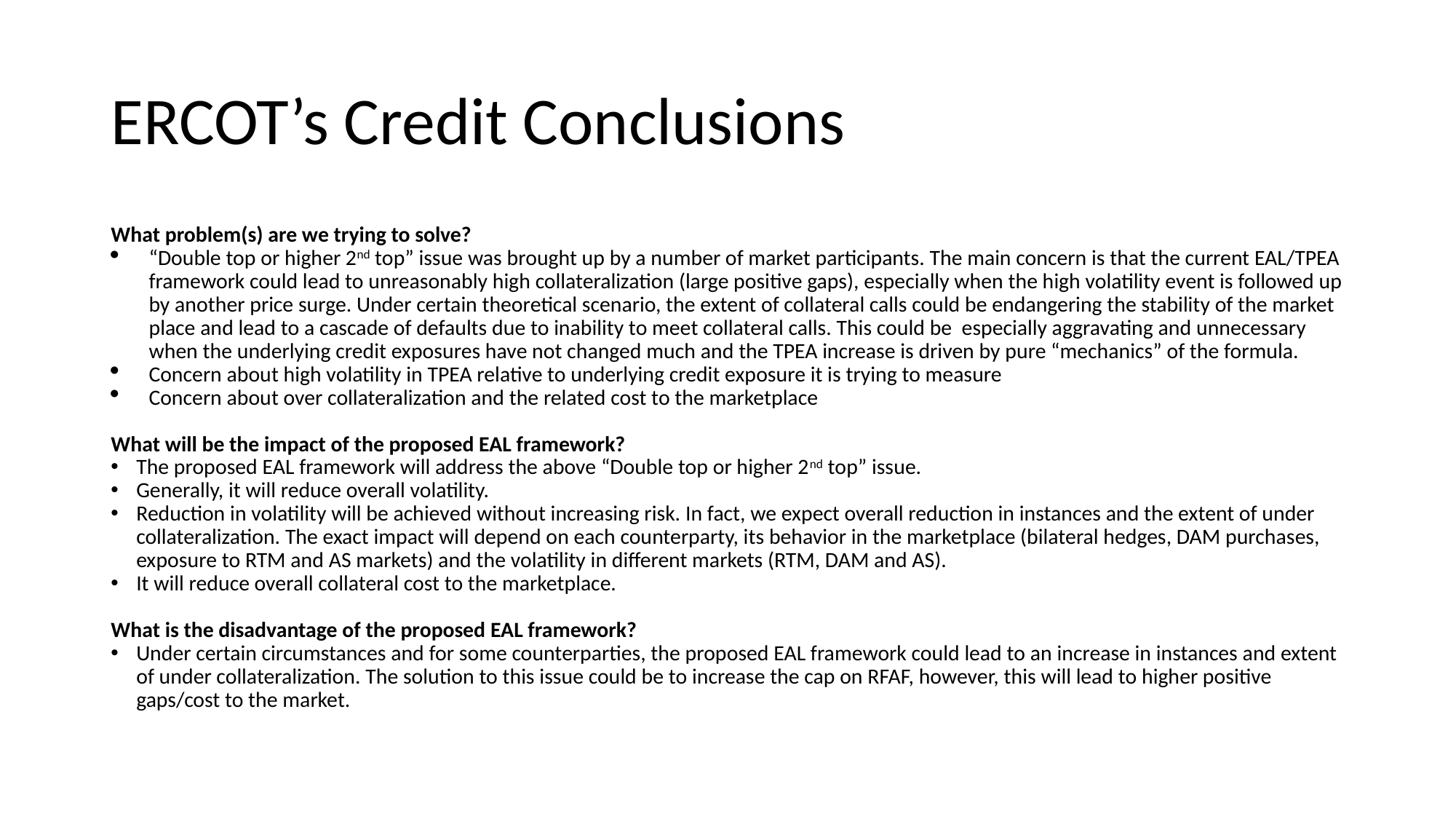

# ERCOT’s Credit Conclusions
What problem(s) are we trying to solve?
“Double top or higher 2nd top” issue was brought up by a number of market participants. The main concern is that the current EAL/TPEA framework could lead to unreasonably high collateralization (large positive gaps), especially when the high volatility event is followed up by another price surge. Under certain theoretical scenario, the extent of collateral calls could be endangering the stability of the market place and lead to a cascade of defaults due to inability to meet collateral calls. This could be  especially aggravating and unnecessary when the underlying credit exposures have not changed much and the TPEA increase is driven by pure “mechanics” of the formula.
Concern about high volatility in TPEA relative to underlying credit exposure it is trying to measure
Concern about over collateralization and the related cost to the marketplace

What will be the impact of the proposed EAL framework?
The proposed EAL framework will address the above “Double top or higher 2nd top” issue.
Generally, it will reduce overall volatility.
Reduction in volatility will be achieved without increasing risk. In fact, we expect overall reduction in instances and the extent of under collateralization. The exact impact will depend on each counterparty, its behavior in the marketplace (bilateral hedges, DAM purchases, exposure to RTM and AS markets) and the volatility in different markets (RTM, DAM and AS).
It will reduce overall collateral cost to the marketplace.

What is the disadvantage of the proposed EAL framework?
Under certain circumstances and for some counterparties, the proposed EAL framework could lead to an increase in instances and extent of under collateralization. The solution to this issue could be to increase the cap on RFAF, however, this will lead to higher positive gaps/cost to the market.